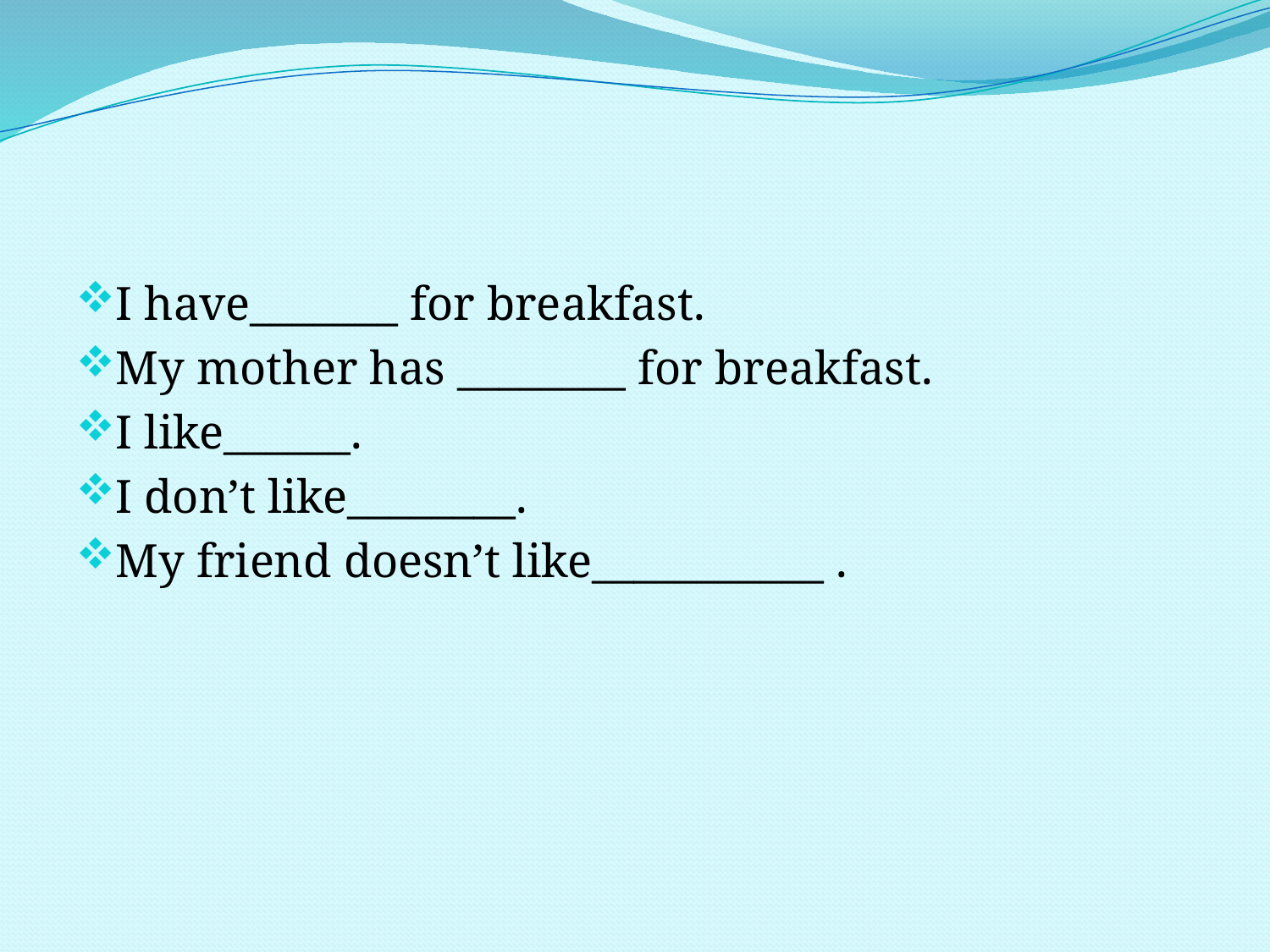

#
I have_______ for breakfast.
My mother has ________ for breakfast.
I like______.
I don’t like________.
My friend doesn’t like___________ .